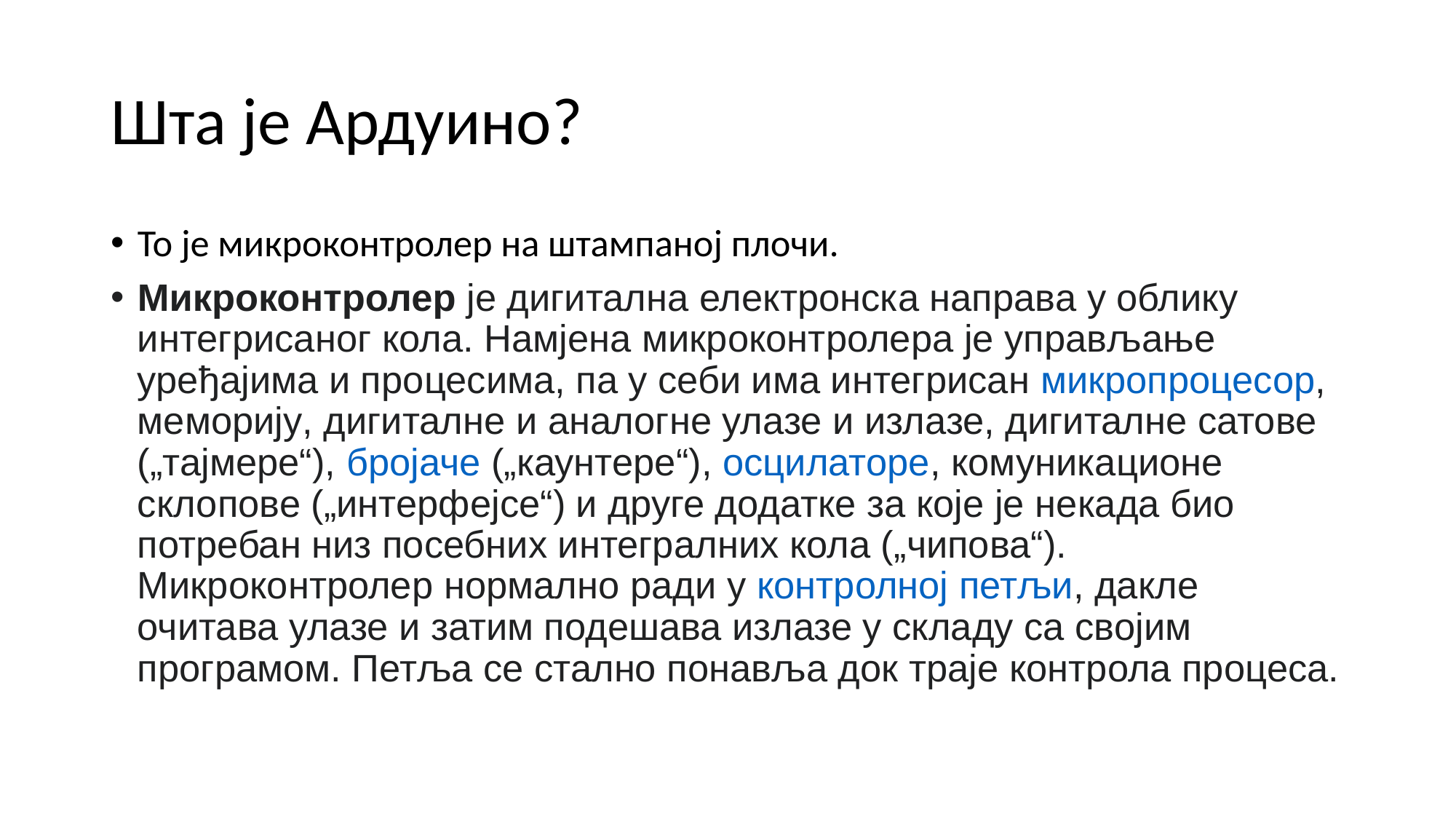

# Шта је Ардуино?
То је микроконтролер на штампаној плочи.
Микроконтролер је дигитална електронска направа у облику интегрисаног кола. Намјена микроконтролера је управљање уређајима и процесима, па у себи има интегрисан микропроцесор, меморију, дигиталне и аналогне улазе и излазе, дигиталне сатове („тајмере“), бројаче („каунтере“), осцилаторе, комуникационе склопове („интерфејсе“) и друге додатке за које је некада био потребан низ посебних интегралних кола („чипова“). Микроконтролер нормално ради у контролној петљи, дакле очитава улазе и затим подешава излазе у складу са својим програмом. Петља се стално понавља док траје контрола процеса.